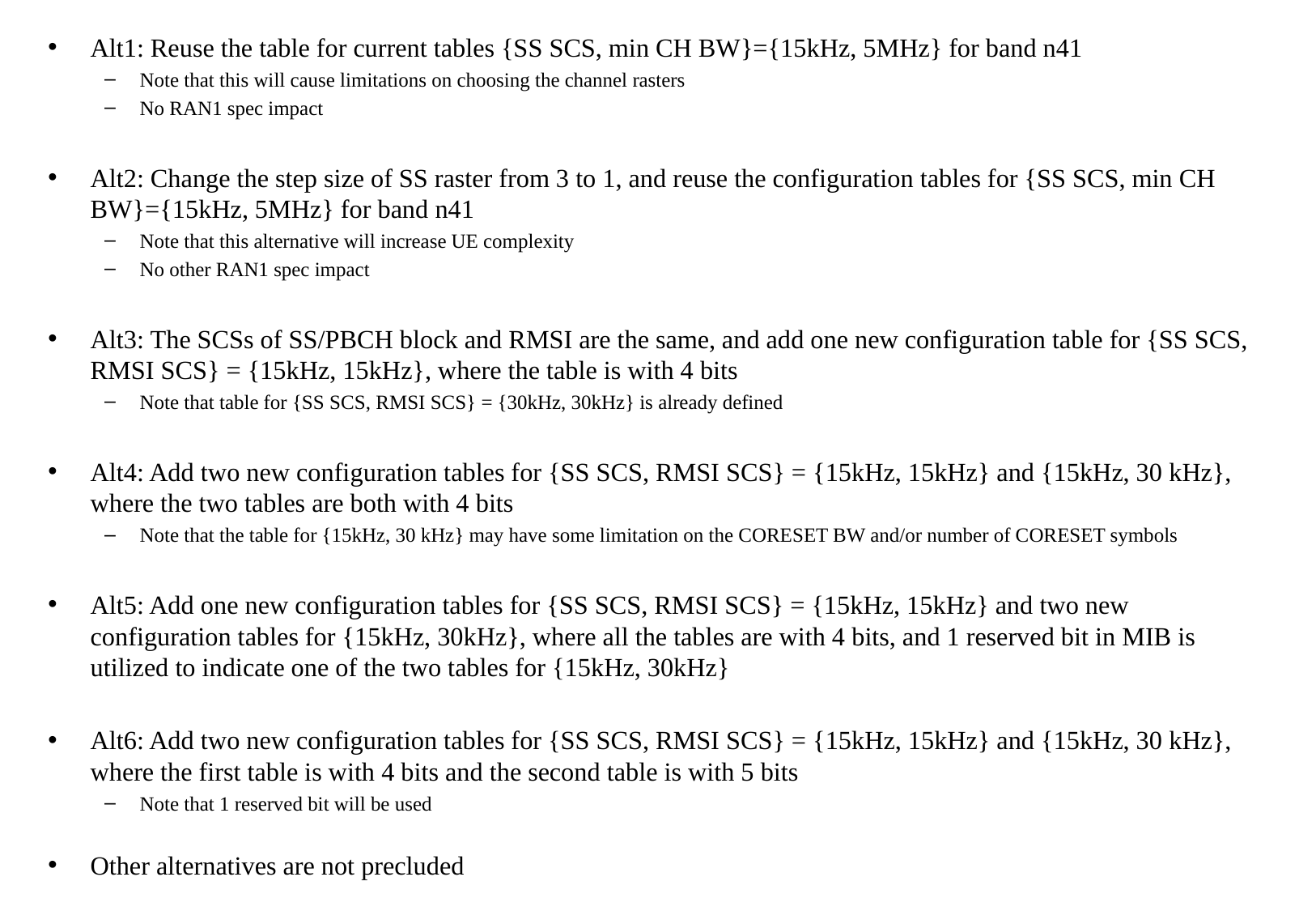

Alt1: Reuse the table for current tables {SS SCS, min CH BW}={15kHz, 5MHz} for band n41
Note that this will cause limitations on choosing the channel rasters
No RAN1 spec impact

Alt2: Change the step size of SS raster from 3 to 1, and reuse the configuration tables for {SS SCS, min CH BW}={15kHz, 5MHz} for band n41
Note that this alternative will increase UE complexity
No other RAN1 spec impact

Alt3: The SCSs of SS/PBCH block and RMSI are the same, and add one new configuration table for {SS SCS, RMSI SCS} = {15kHz, 15kHz}, where the table is with 4 bits
Note that table for {SS SCS, RMSI SCS} = {30kHz, 30kHz} is already defined

Alt4: Add two new configuration tables for {SS SCS, RMSI SCS} = {15kHz, 15kHz} and {15kHz, 30 kHz}, where the two tables are both with 4 bits
Note that the table for {15kHz, 30 kHz} may have some limitation on the CORESET BW and/or number of CORESET symbols

Alt5: Add one new configuration tables for {SS SCS, RMSI SCS} = {15kHz, 15kHz} and two new configuration tables for {15kHz, 30kHz}, where all the tables are with 4 bits, and 1 reserved bit in MIB is utilized to indicate one of the two tables for {15kHz, 30kHz}

Alt6: Add two new configuration tables for {SS SCS, RMSI SCS} = {15kHz, 15kHz} and {15kHz, 30 kHz}, where the first table is with 4 bits and the second table is with 5 bits
Note that 1 reserved bit will be used

Other alternatives are not precluded